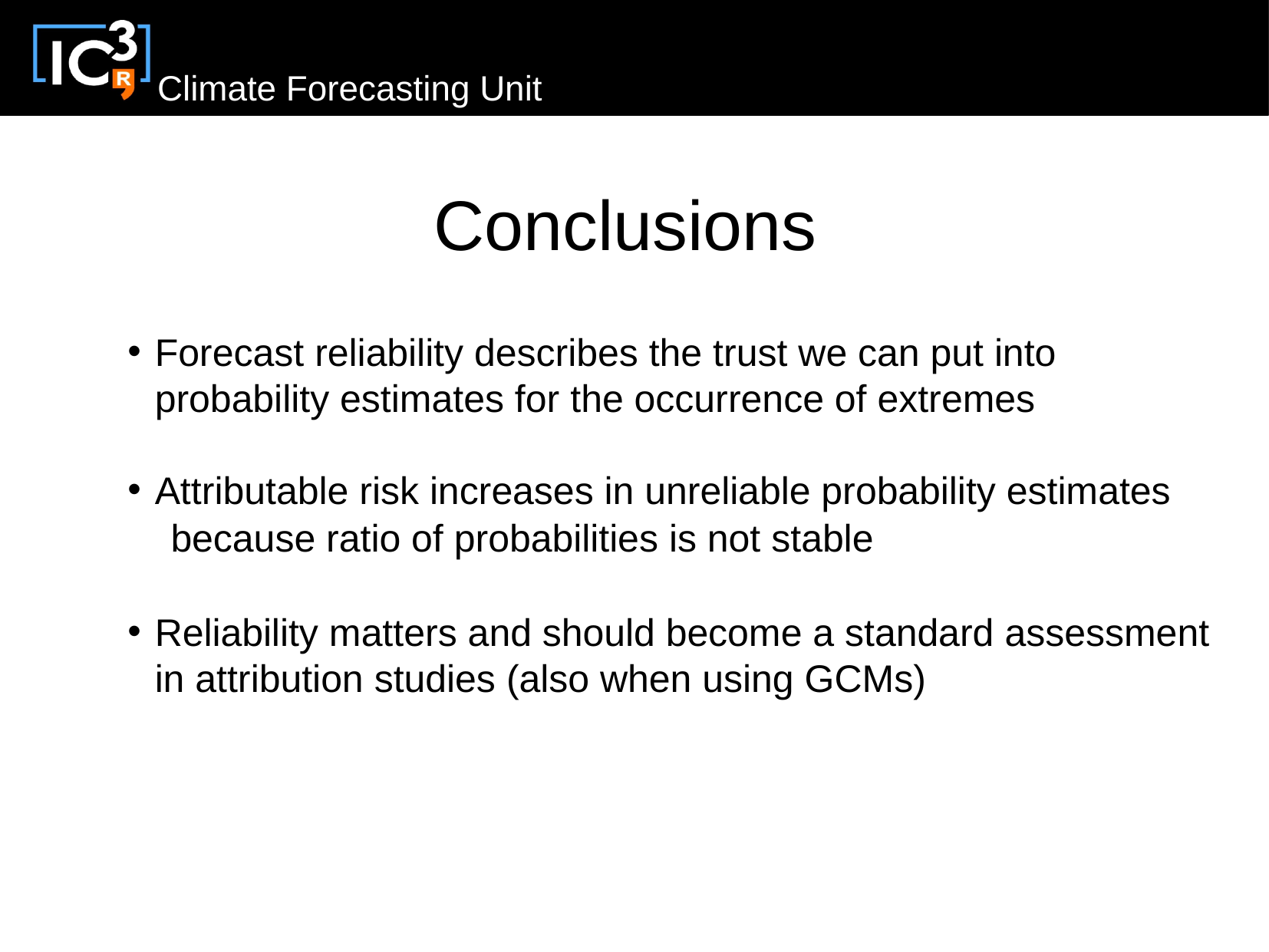

Conclusions
Forecast reliability describes the trust we can put into probability estimates for the occurrence of extremes

Attributable risk increases in unreliable probability estimates
    because ratio of probabilities is not stable

Reliability matters and should become a standard assessment in attribution studies (also when using GCMs)